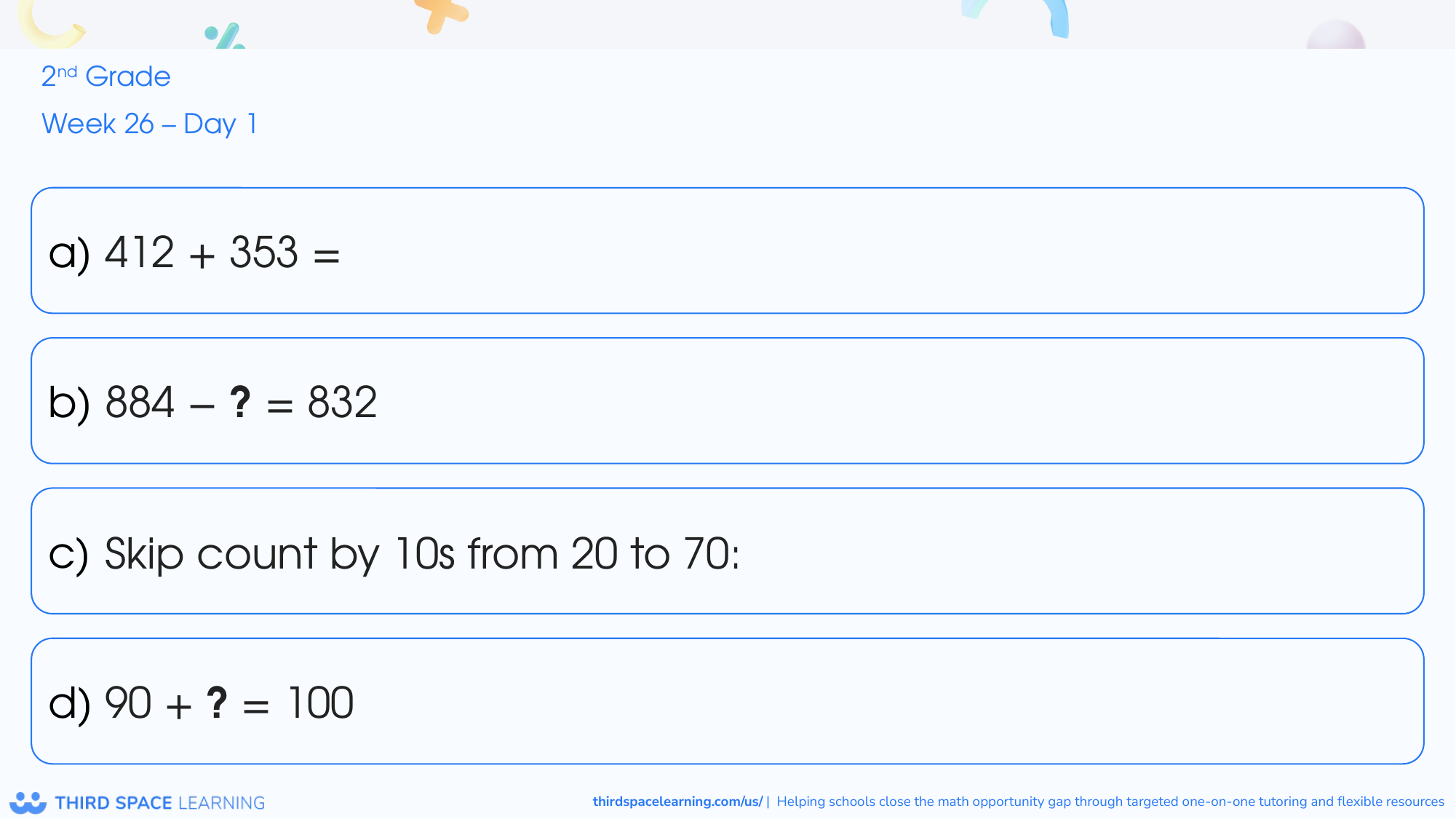

2nd Grade
Week 26 – Day 1
412 + 353 =
884 − ? = 832
Skip count by 10s from 20 to 70:
90 + ? = 100